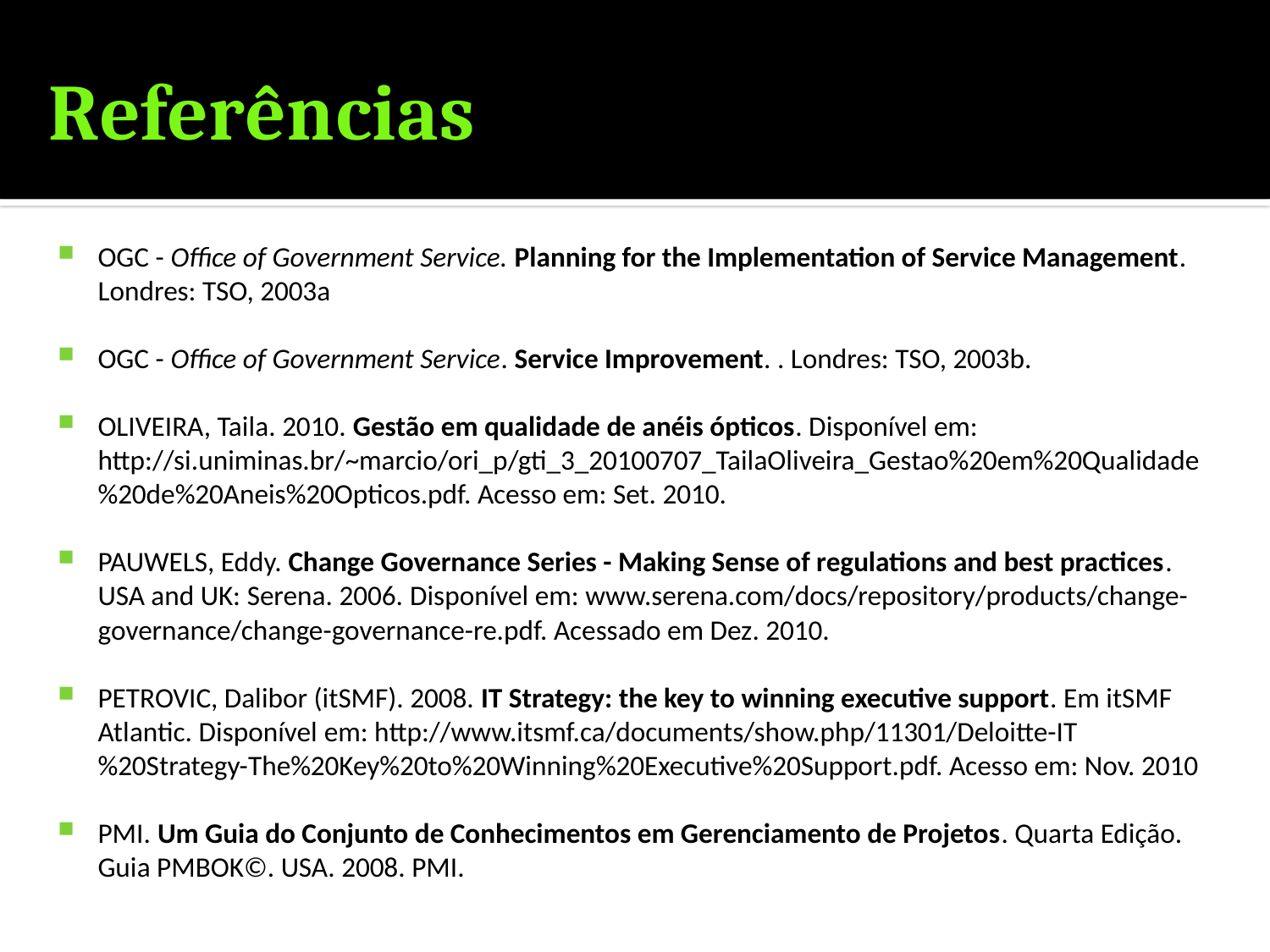

# Referências
OGC - Office of Government Service. Planning for the Implementation of Service Management. Londres: TSO, 2003a

OGC - Office of Government Service. Service Improvement. . Londres: TSO, 2003b.

OLIVEIRA, Taila. 2010. Gestão em qualidade de anéis ópticos. Disponível em: http://si.uniminas.br/~marcio/ori_p/gti_3_20100707_TailaOliveira_Gestao%20em%20Qualidade%20de%20Aneis%20Opticos.pdf. Acesso em: Set. 2010.

PAUWELS, Eddy. Change Governance Series - Making Sense of regulations and best practices. USA and UK: Serena. 2006. Disponível em: www.serena.com/docs/repository/products/change-governance/change-governance-re.pdf. Acessado em Dez. 2010.

PETROVIC, Dalibor (itSMF). 2008. IT Strategy: the key to winning executive support. Em itSMF Atlantic. Disponível em: http://www.itsmf.ca/documents/show.php/11301/Deloitte-IT%20Strategy-The%20Key%20to%20Winning%20Executive%20Support.pdf. Acesso em: Nov. 2010

PMI. Um Guia do Conjunto de Conhecimentos em Gerenciamento de Projetos. Quarta Edição. Guia PMBOK©. USA. 2008. PMI.